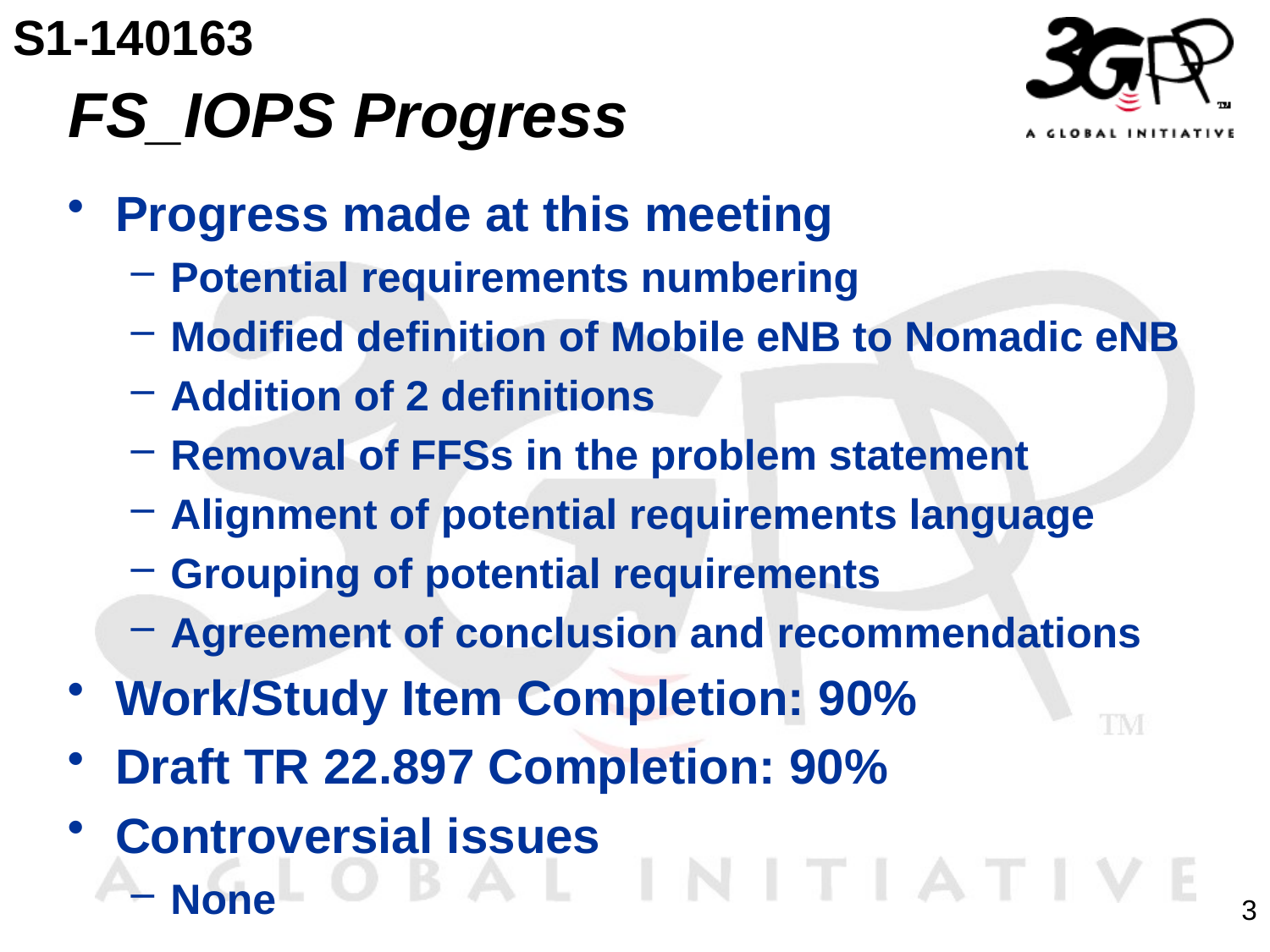

S1-140163
# FS_IOPS Progress
Progress made at this meeting
Potential requirements numbering
Modified definition of Mobile eNB to Nomadic eNB
Addition of 2 definitions
Removal of FFSs in the problem statement
Alignment of potential requirements language
Grouping of potential requirements
Agreement of conclusion and recommendations
Work/Study Item Completion: 90%
Draft TR 22.897 Completion: 90%
Controversial issues
None
3